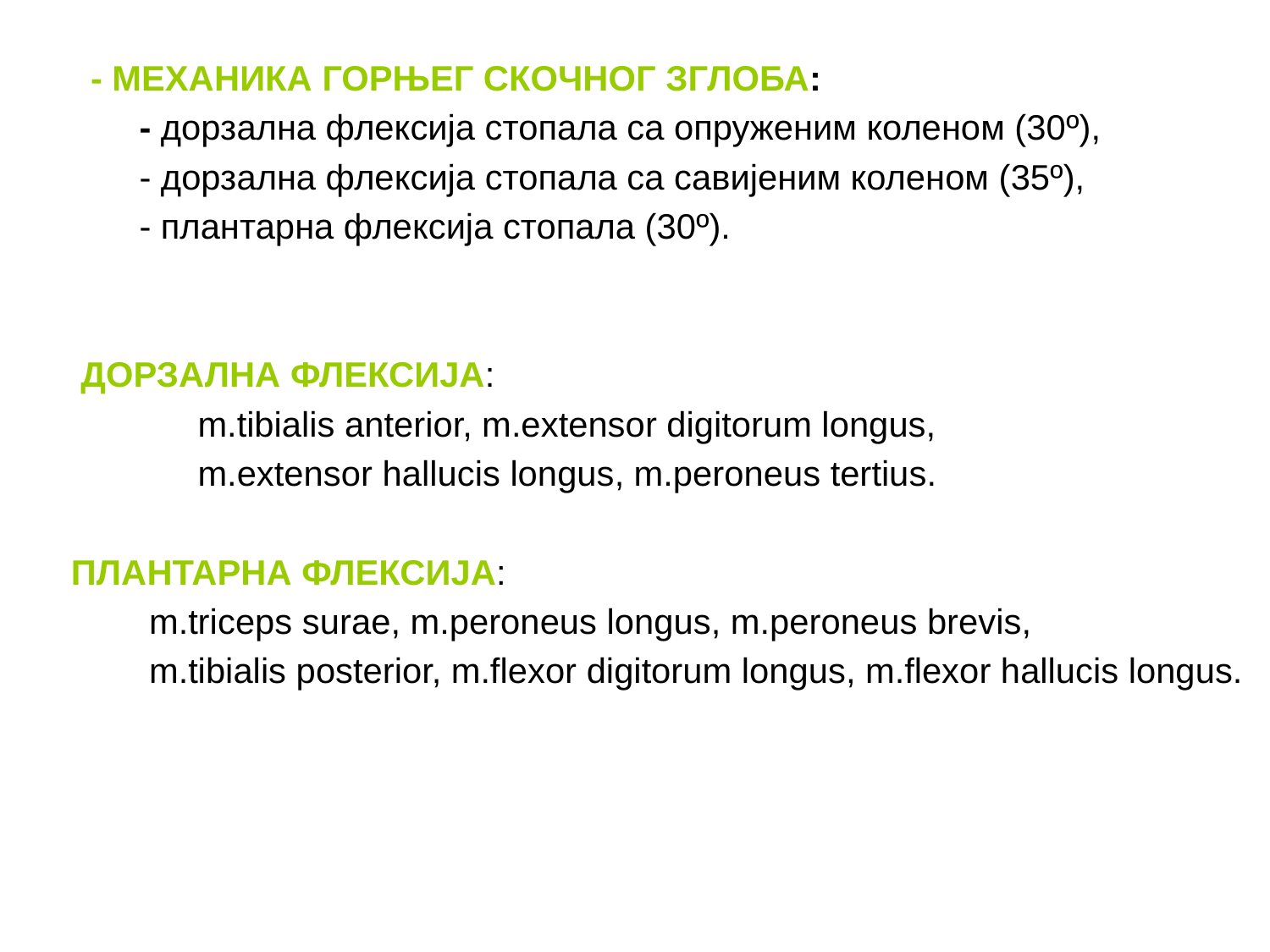

- МЕХАНИКА ГОРЊЕГ СКОЧНОГ ЗГЛОБА:
             - дорзална флексија стопала са опруженим коленом (30º),
             - дорзална флексија стопала са савијеним коленом (35º),
             - плантарна флексија стопала (30º).

       ДОРЗАЛНА ФЛЕКСИЈА:
                   m.tibialis anterior, m.extensor digitorum longus,
                   m.extensor hallucis longus, m.peroneus tertius.

      ПЛАНТАРНА ФЛЕКСИЈА:
              m.triceps surae, m.peroneus longus, m.peroneus brevis,
              m.tibialis posterior, m.flexor digitorum longus, m.flexor hallucis longus.